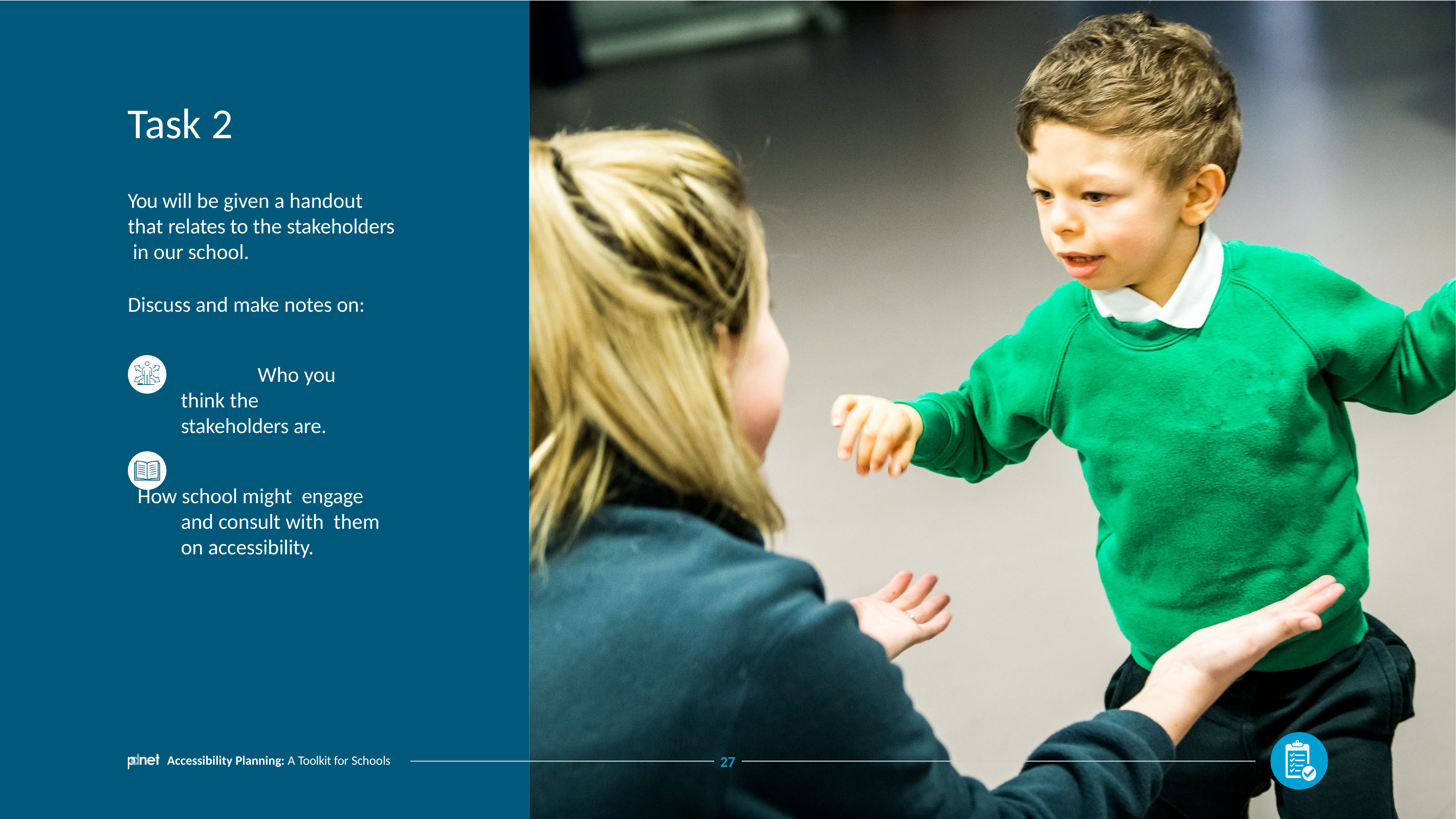

# Task 2
You will be given a handout  that relates to the stakeholders  in our school.

Discuss and make notes on:

 		Who you think the  stakeholders are.

How school might  engage and consult with  them on accessibility.

Accessibility Planning: A Toolkit for Schools
27